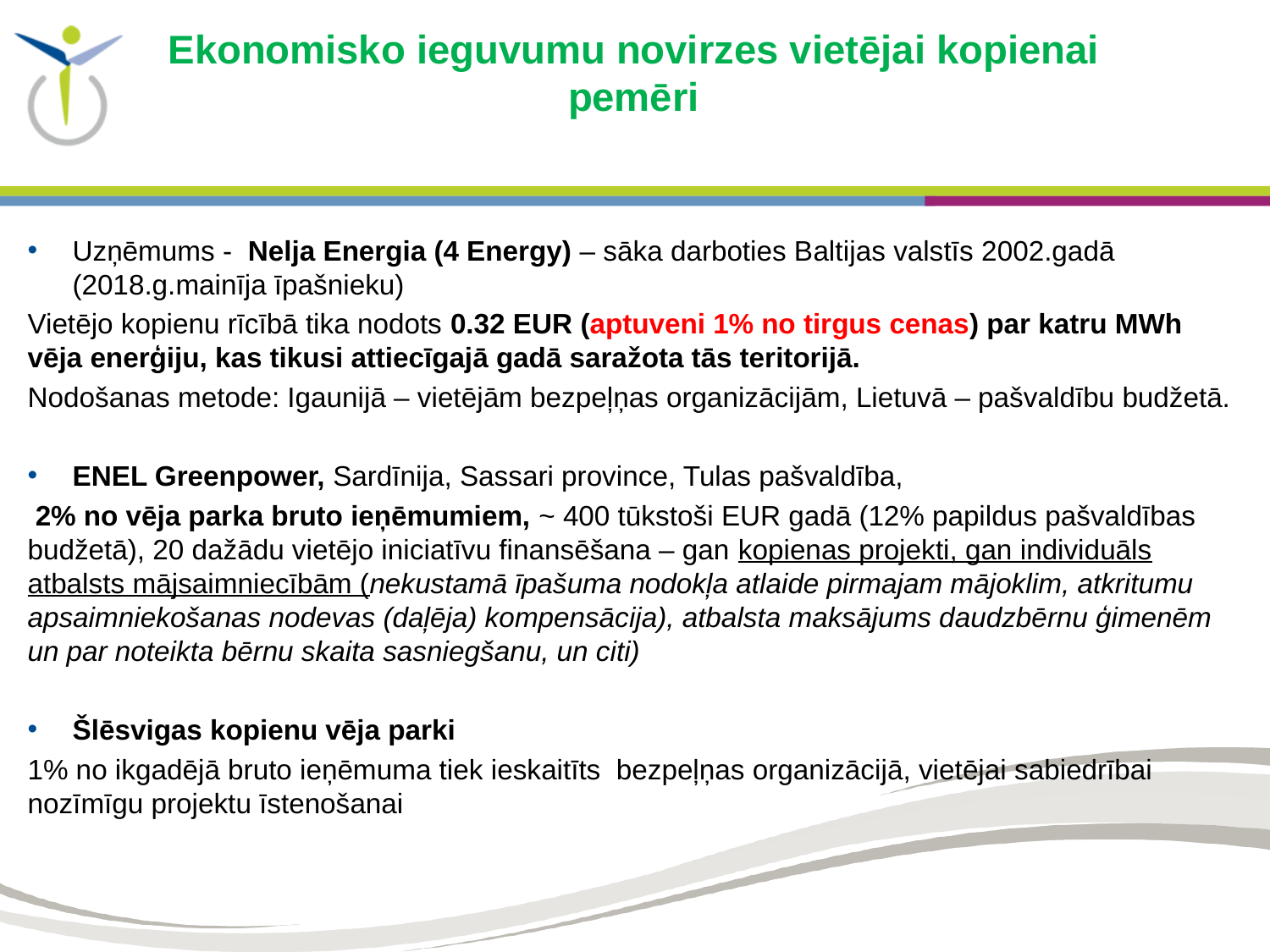

# Ekonomisko ieguvumu novirzes vietējai kopienai pemēri
Uzņēmums -  Nelja Energia (4 Energy) – sāka darboties Baltijas valstīs 2002.gadā (2018.g.mainīja īpašnieku)
Vietējo kopienu rīcībā tika nodots 0.32 EUR (aptuveni 1% no tirgus cenas) par katru MWh vēja enerģiju, kas tikusi attiecīgajā gadā saražota tās teritorijā.
Nodošanas metode: Igaunijā – vietējām bezpeļņas organizācijām, Lietuvā – pašvaldību budžetā.

ENEL Greenpower, Sardīnija, Sassari province, Tulas pašvaldība,
 2% no vēja parka bruto ieņēmumiem, ~ 400 tūkstoši EUR gadā (12% papildus pašvaldības budžetā), 20 dažādu vietējo iniciatīvu finansēšana – gan kopienas projekti, gan individuāls atbalsts mājsaimniecībām (nekustamā īpašuma nodokļa atlaide pirmajam mājoklim, atkritumu apsaimniekošanas nodevas (daļēja) kompensācija), atbalsta maksājums daudzbērnu ģimenēm un par noteikta bērnu skaita sasniegšanu, un citi)

Šlēsvigas kopienu vēja parki
1% no ikgadējā bruto ieņēmuma tiek ieskaitīts  bezpeļņas organizācijā, vietējai sabiedrībai nozīmīgu projektu īstenošanai